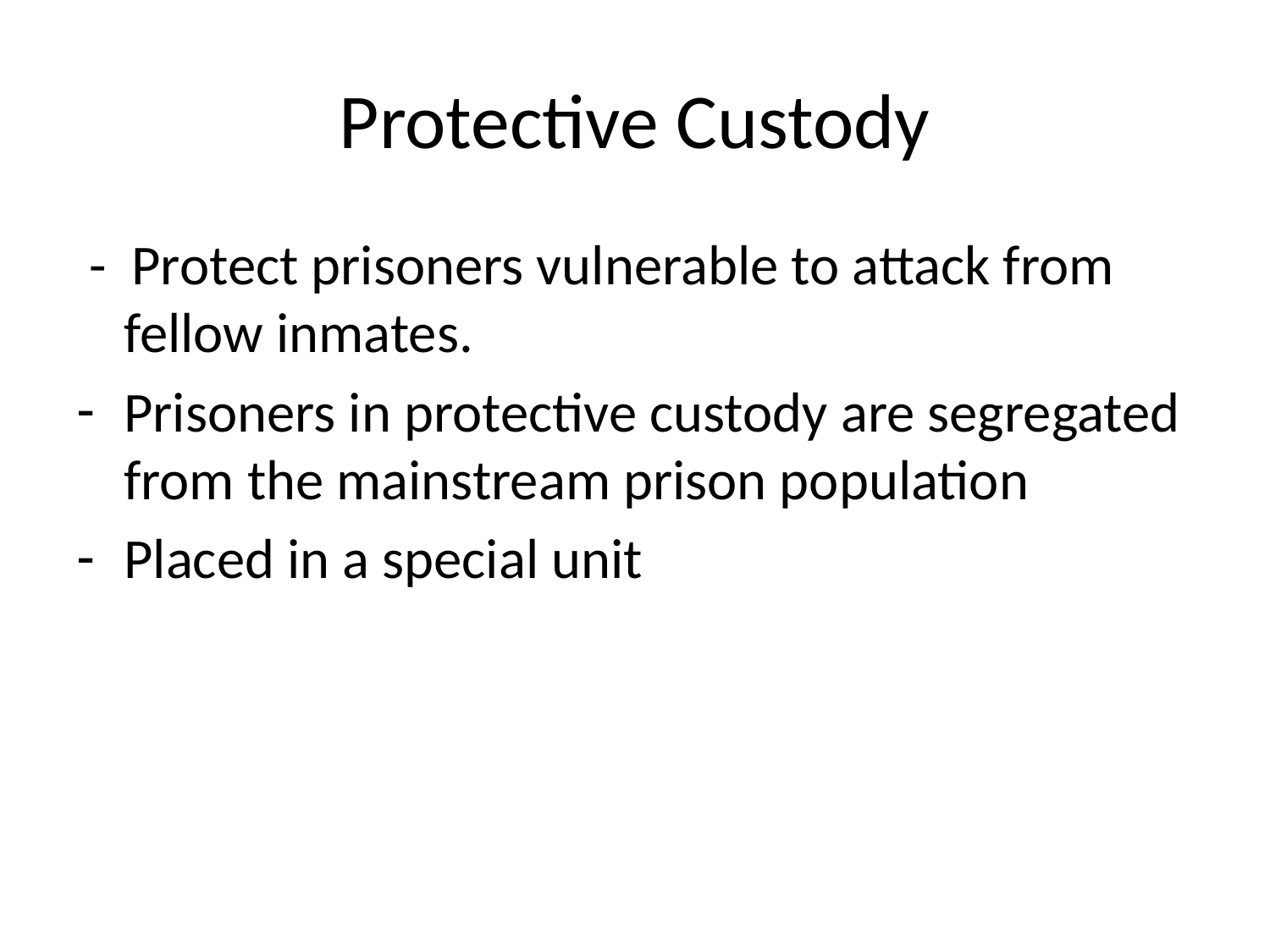

# Protective Custody
 -  Protect prisoners vulnerable to attack from fellow inmates.
Prisoners in protective custody are segregated from the mainstream prison population
Placed in a special unit